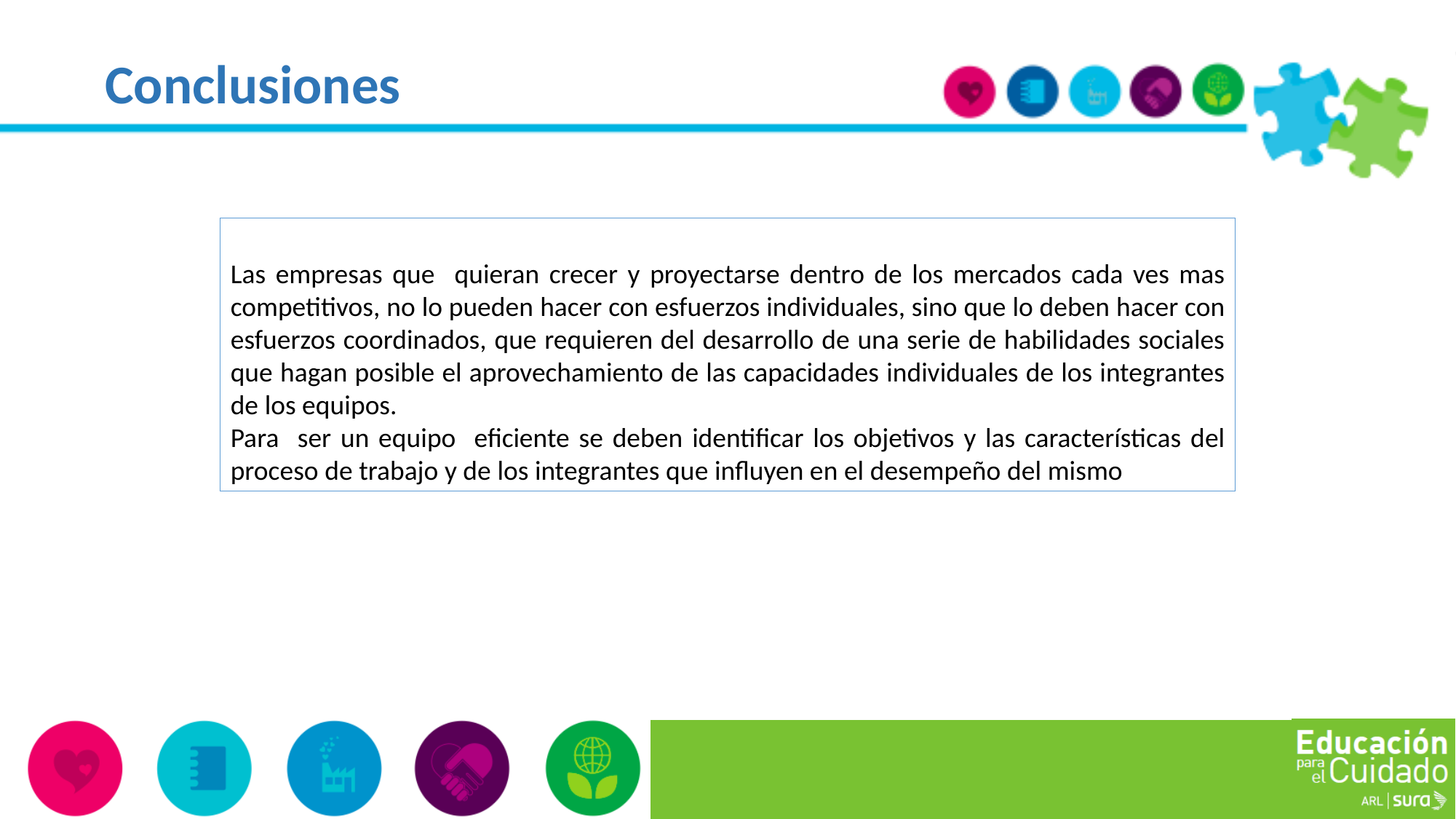

Conclusiones

Las empresas que  quieran crecer y proyectarse dentro de los mercados cada ves mas competitivos, no lo pueden hacer con esfuerzos individuales, sino que lo deben hacer con esfuerzos coordinados, que requieren del desarrollo de una serie de habilidades sociales que hagan posible el aprovechamiento de las capacidades individuales de los integrantes de los equipos.
Para  ser un equipo  eficiente se deben identificar los objetivos y las características del proceso de trabajo y de los integrantes que influyen en el desempeño del mismo